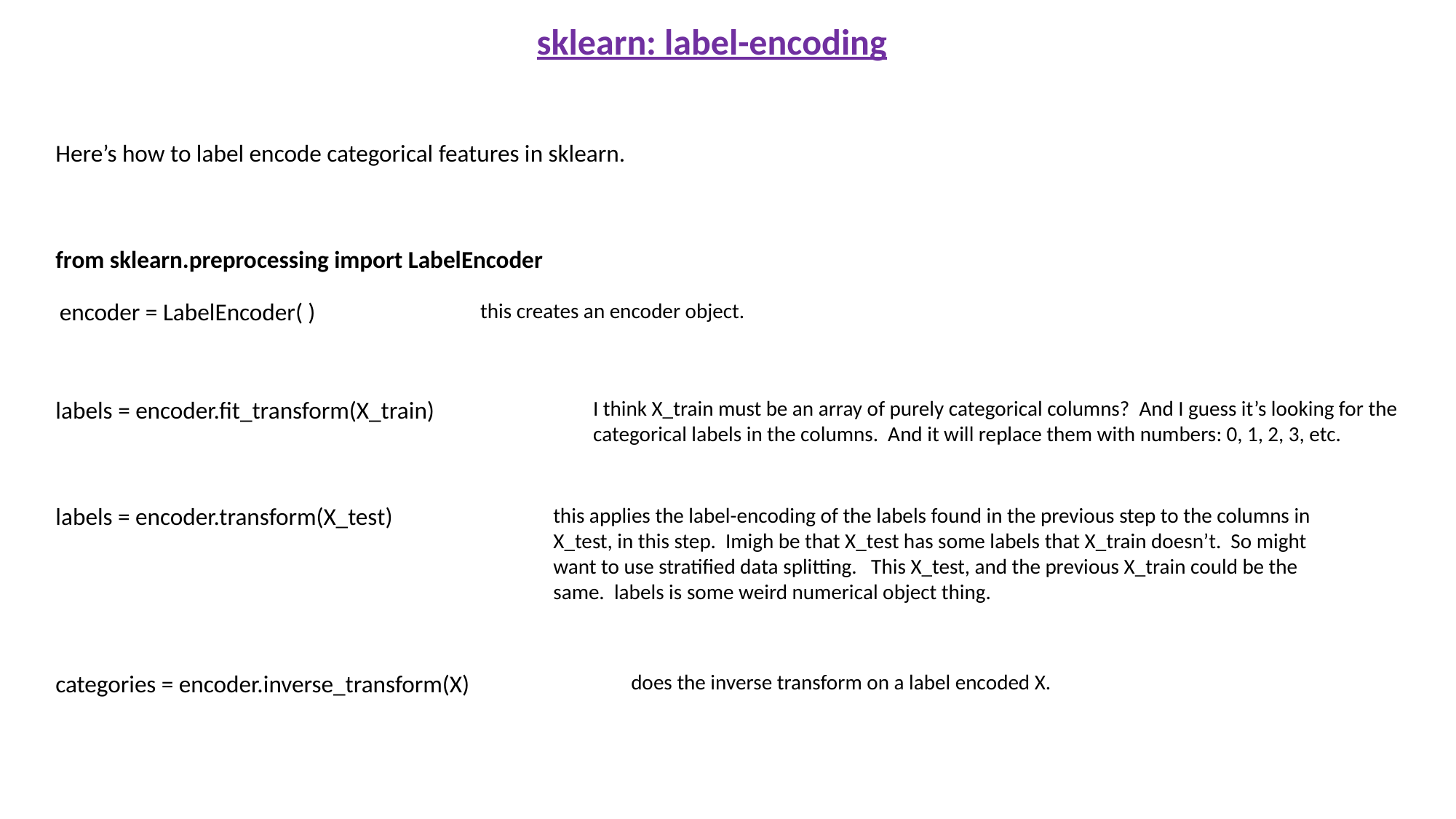

sklearn: label-encoding
Here’s how to label encode categorical features in sklearn.
from sklearn.preprocessing import LabelEncoder
encoder = LabelEncoder( )
this creates an encoder object.
labels = encoder.fit_transform(X_train)
I think X_train must be an array of purely categorical columns?  And I guess it’s looking for the categorical labels in the columns.  And it will replace them with numbers: 0, 1, 2, 3, etc.
labels = encoder.transform(X_test)
this applies the label-encoding of the labels found in the previous step to the columns in X_test, in this step.  Imigh be that X_test has some labels that X_train doesn’t.  So might want to use stratified data splitting.   This X_test, and the previous X_train could be the same.  labels is some weird numerical object thing.
categories = encoder.inverse_transform(X)
does the inverse transform on a label encoded X.